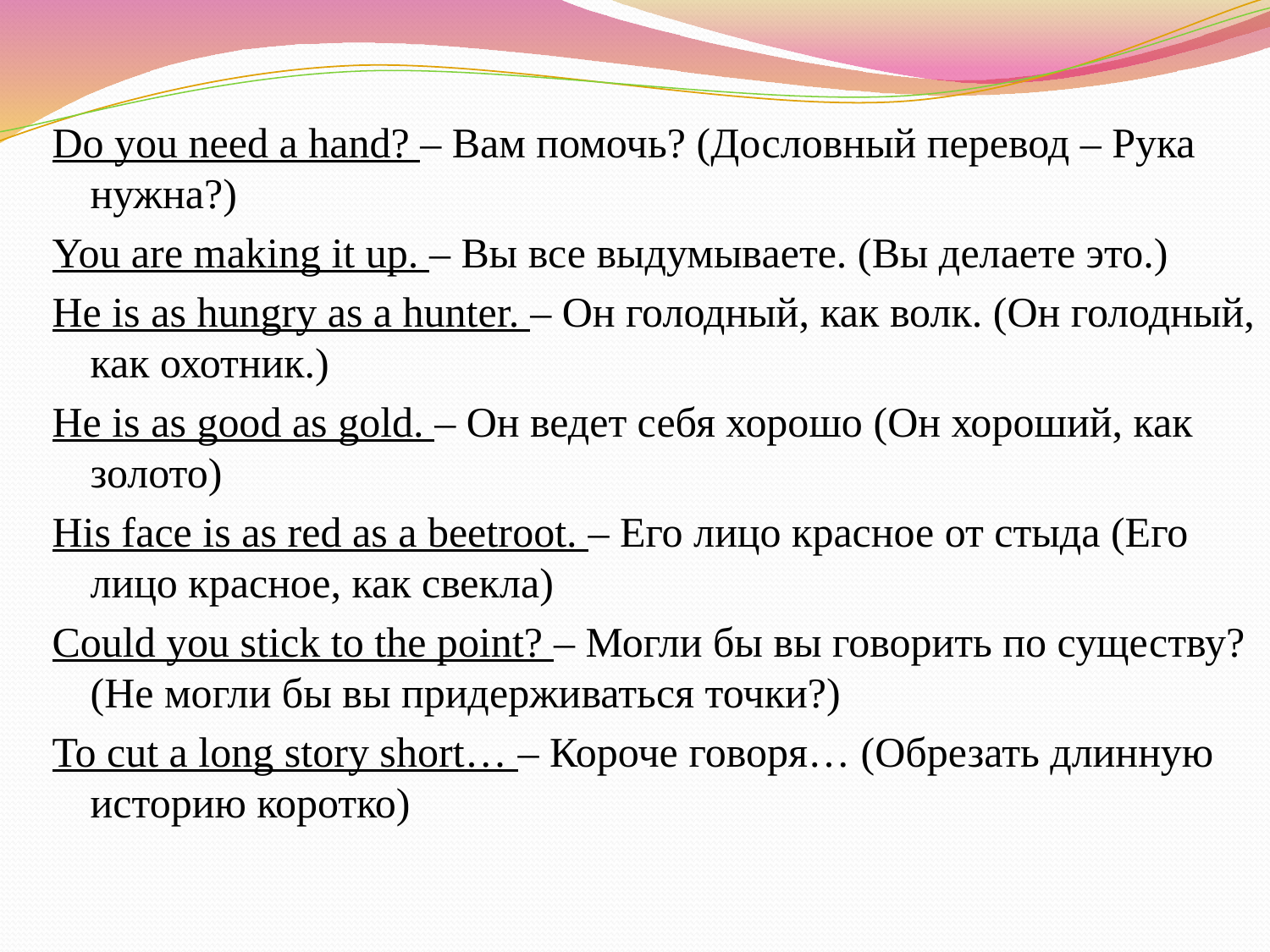

Do you need a hand? – Вам помочь? (Дословный перевод – Рука нужна?)
You are making it up. – Вы все выдумываете. (Вы делаете это.)
He is as hungry as a hunter. – Он голодный, как волк. (Он голодный, как охотник.)
He is as good as gold. – Он ведет себя хорошо (Он хороший, как золото)
His face is as red as a beetroot. – Его лицо красное от стыда (Его лицо красное, как свекла)
Could you stick to the point? – Могли бы вы говорить по существу? (Не могли бы вы придерживаться точки?)
To cut a long story short… – Короче говоря… (Обрезать длинную историю коротко)